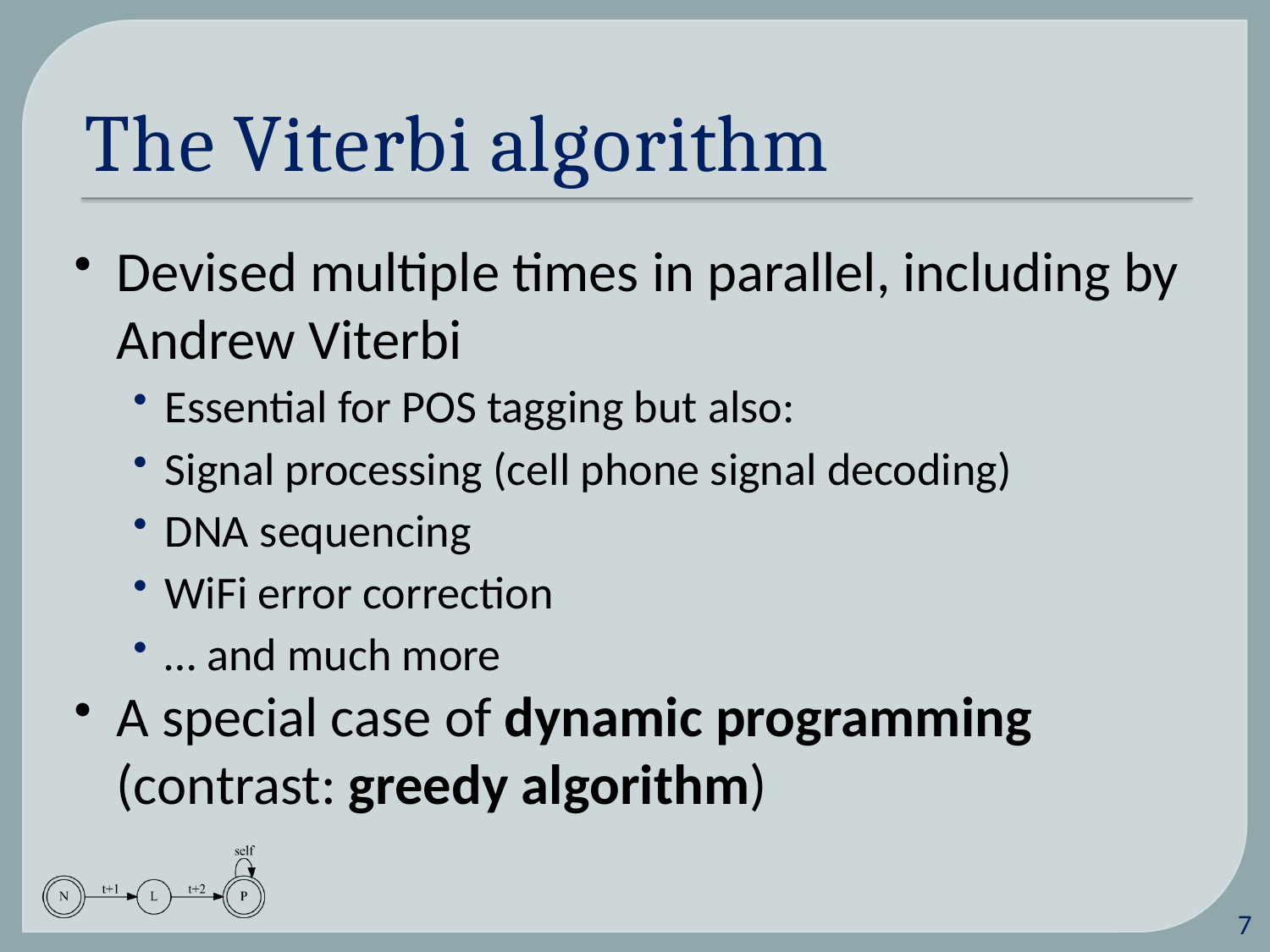

# The Viterbi algorithm
Devised multiple times in parallel, including by Andrew Viterbi
Essential for POS tagging but also:
Signal processing (cell phone signal decoding)
DNA sequencing
WiFi error correction
… and much more
A special case of dynamic programming (contrast: greedy algorithm)

7